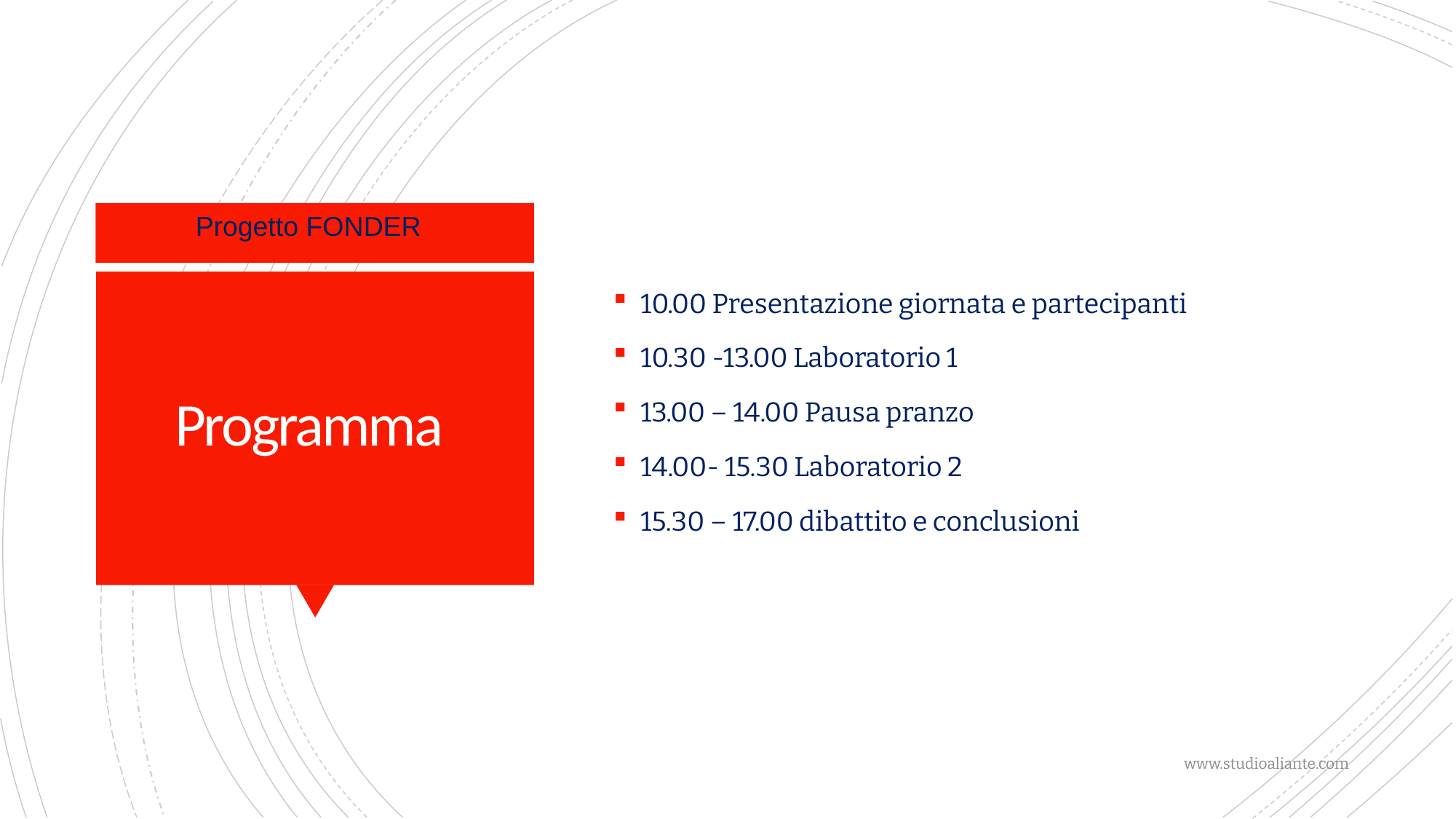

Progetto FONDER
10.00 Presentazione giornata e partecipanti
10.30 -13.00 Laboratorio 1
13.00 – 14.00 Pausa pranzo
14.00- 15.30 Laboratorio 2
15.30 – 17.00 dibattito e conclusioni

# Programma
www.studioaliante.com